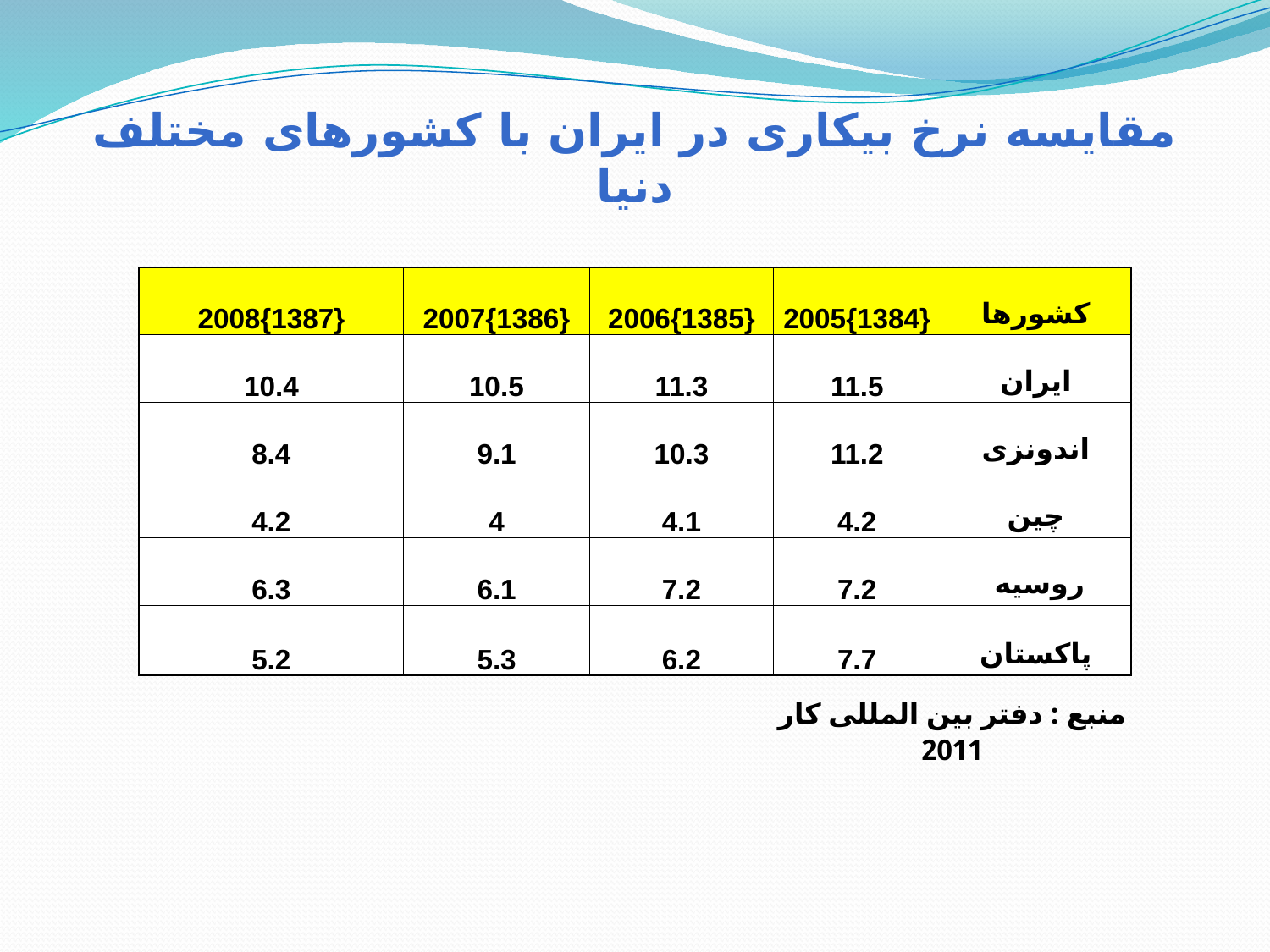

# مقایسه نرخ بیکاری در ایران با کشورهای مختلف دنیا
| 2008{1387} | 2007{1386} | 2006{1385} | 2005{1384} | کشورها |
| --- | --- | --- | --- | --- |
| 10.4 | 10.5 | 11.3 | 11.5 | ایران |
| 8.4 | 9.1 | 10.3 | 11.2 | اندونزی |
| 4.2 | 4 | 4.1 | 4.2 | چین |
| 6.3 | 6.1 | 7.2 | 7.2 | روسیه |
| 5.2 | 5.3 | 6.2 | 7.7 | پاکستان |
|  |  |  | منبع : دفتر بین المللی کار 2011 |  |